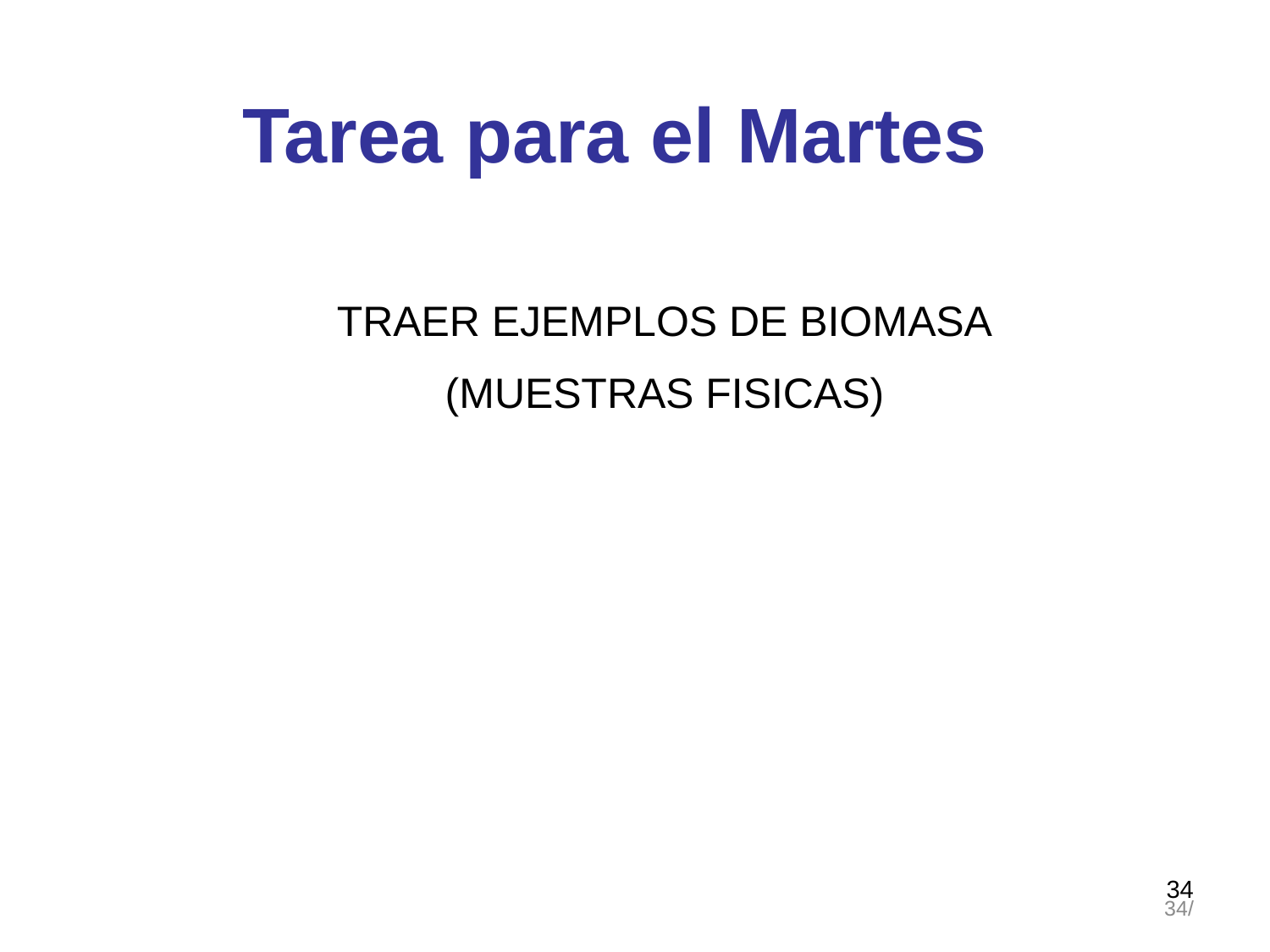

Tarea para el Martes
TRAER EJEMPLOS DE BIOMASA
(MUESTRAS FISICAS)
34
34/